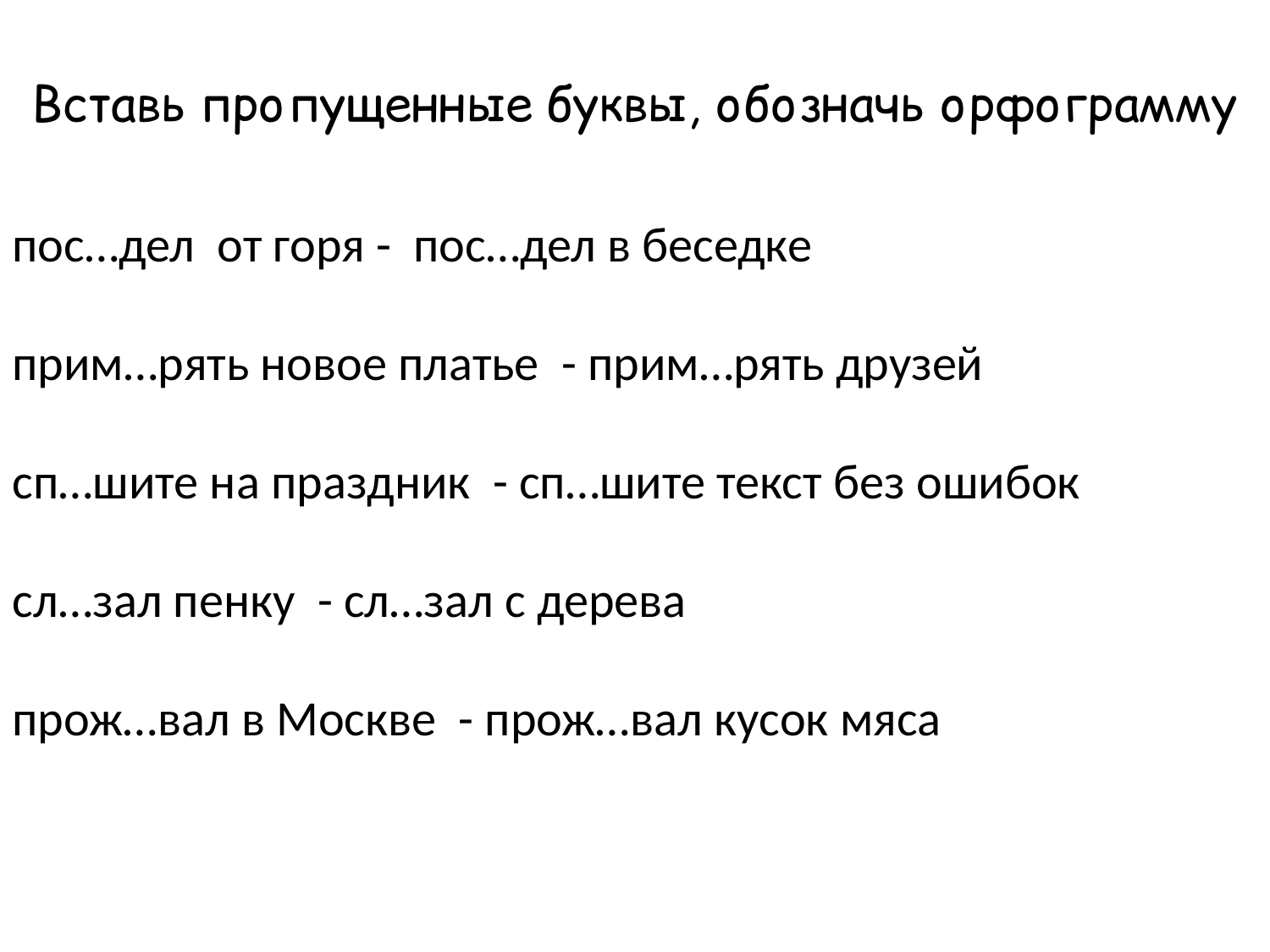

Вставь пропущенные буквы, обозначь орфограмму
пос…дел  от горя -  пос…дел в беседке

прим…рять новое платье  - прим…рять друзей

сп…шите на праздник  - сп…шите текст без ошибок

сл…зал пенку  - сл…зал с дерева

прож…вал в Москве  - прож…вал кусок мяса